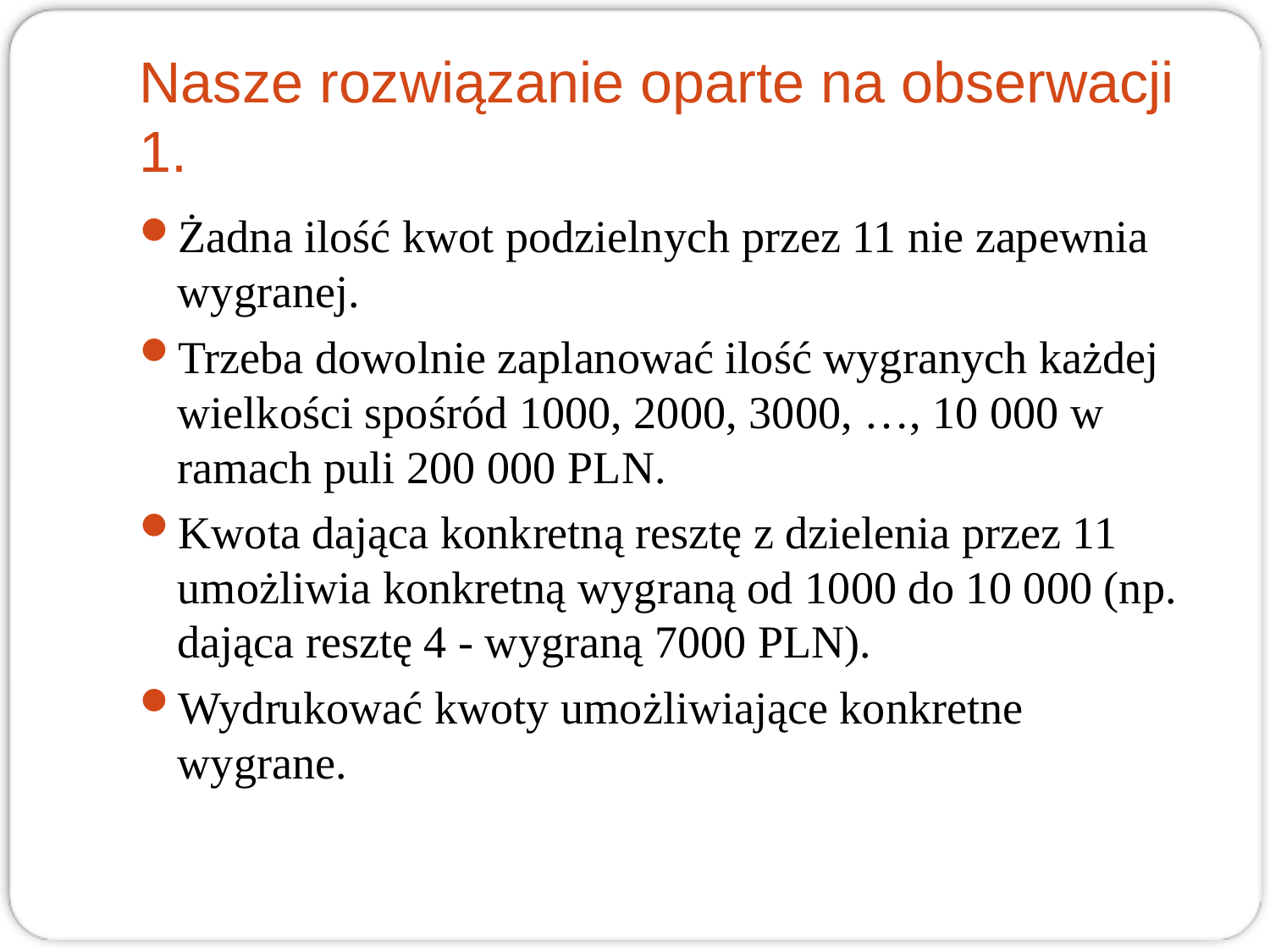

# Nasze rozwiązanie oparte na obserwacji 1.
Żadna ilość kwot podzielnych przez 11 nie zapewnia wygranej.
Trzeba dowolnie zaplanować ilość wygranych każdej wielkości spośród 1000, 2000, 3000, …, 10 000 w ramach puli 200 000 PLN.
Kwota dająca konkretną resztę z dzielenia przez 11 umożliwia konkretną wygraną od 1000 do 10 000 (np. dająca resztę 4 - wygraną 7000 PLN).
Wydrukować kwoty umożliwiające konkretne wygrane.